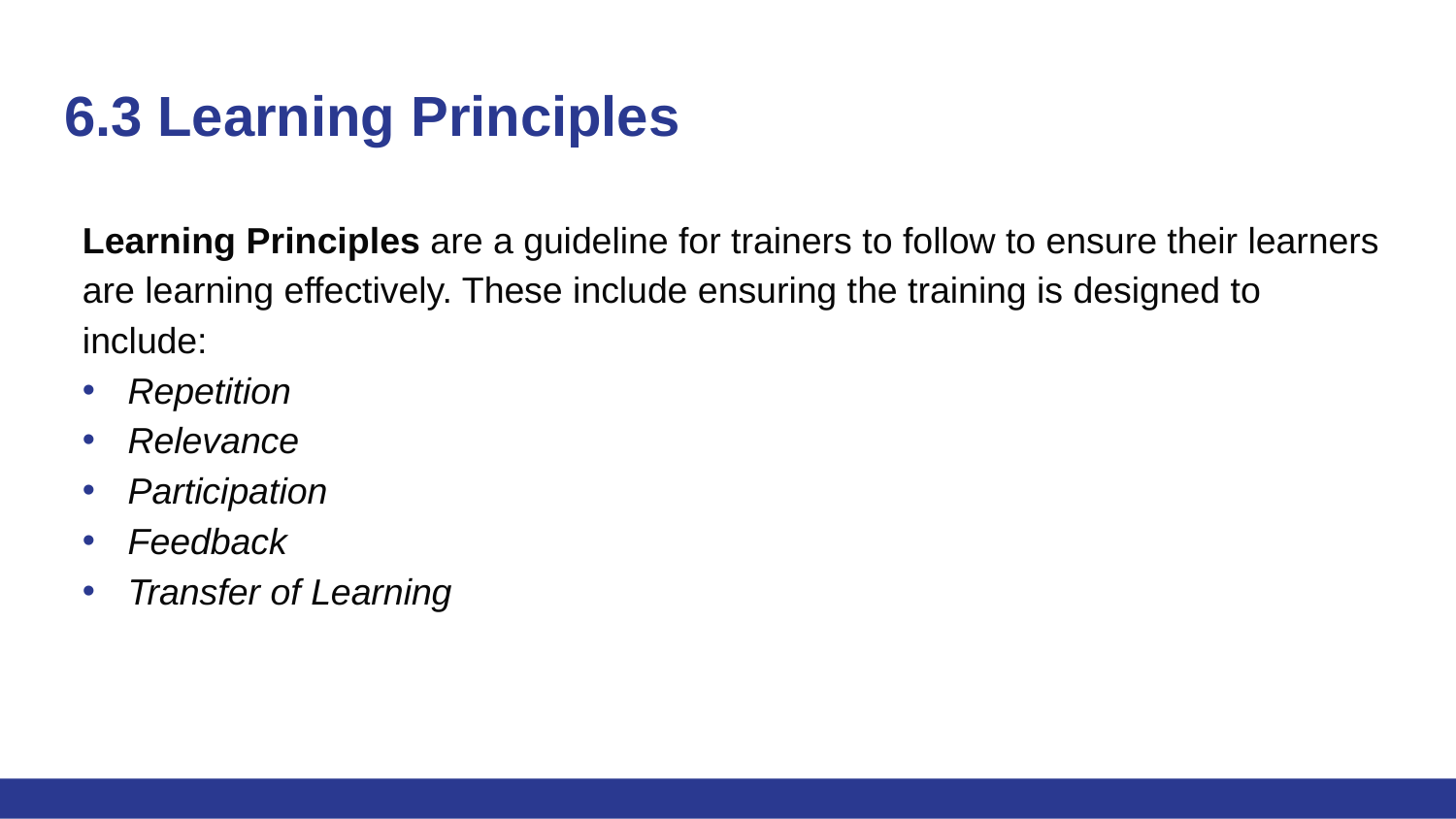

# 6.3 Learning Principles
Learning Principles are a guideline for trainers to follow to ensure their learners are learning effectively. These include ensuring the training is designed to include:
Repetition
Relevance
Participation
Feedback
Transfer of Learning